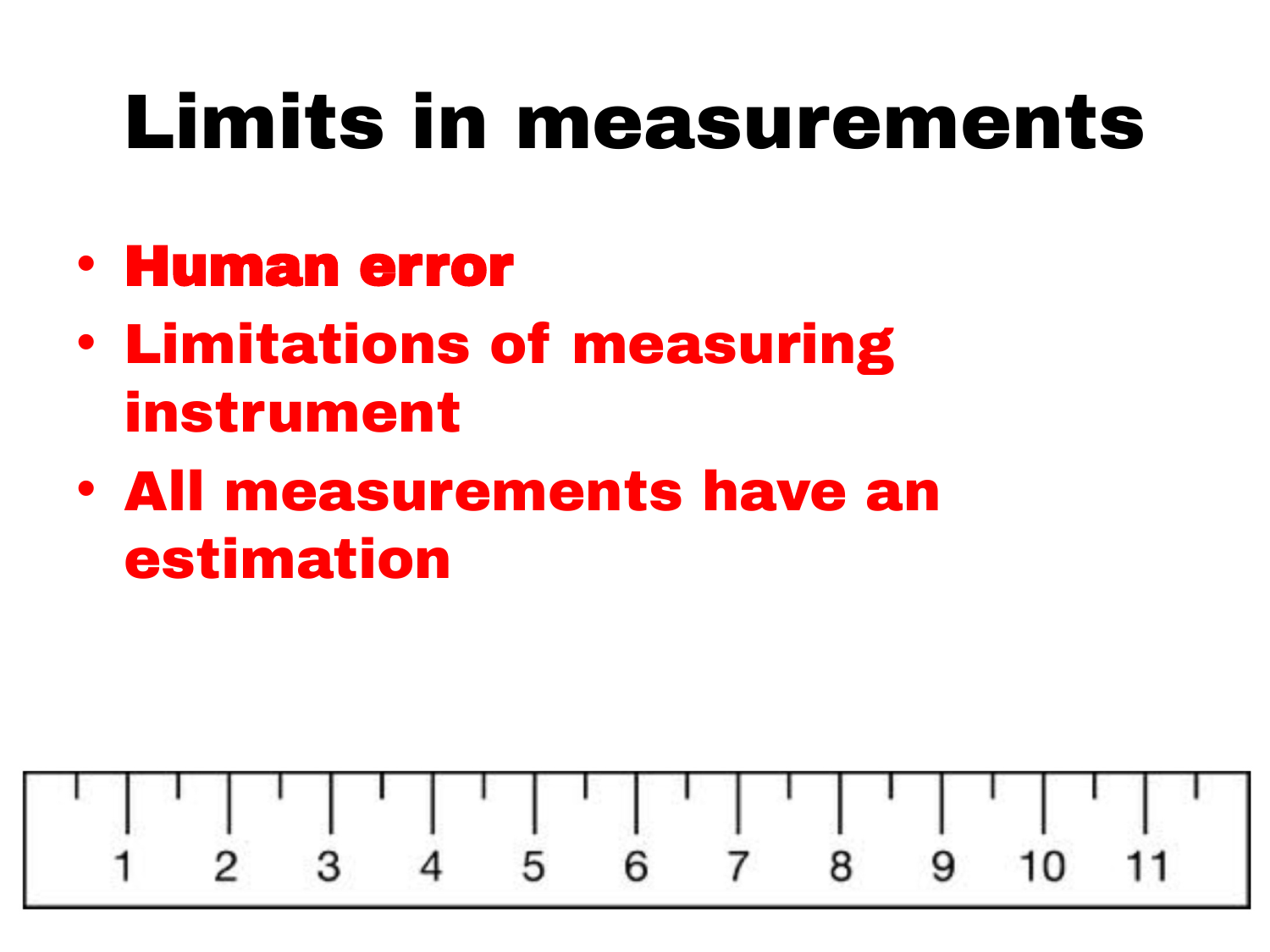

# Limits in measurements
Human error
Limitations of measuring instrument
All measurements have an estimation